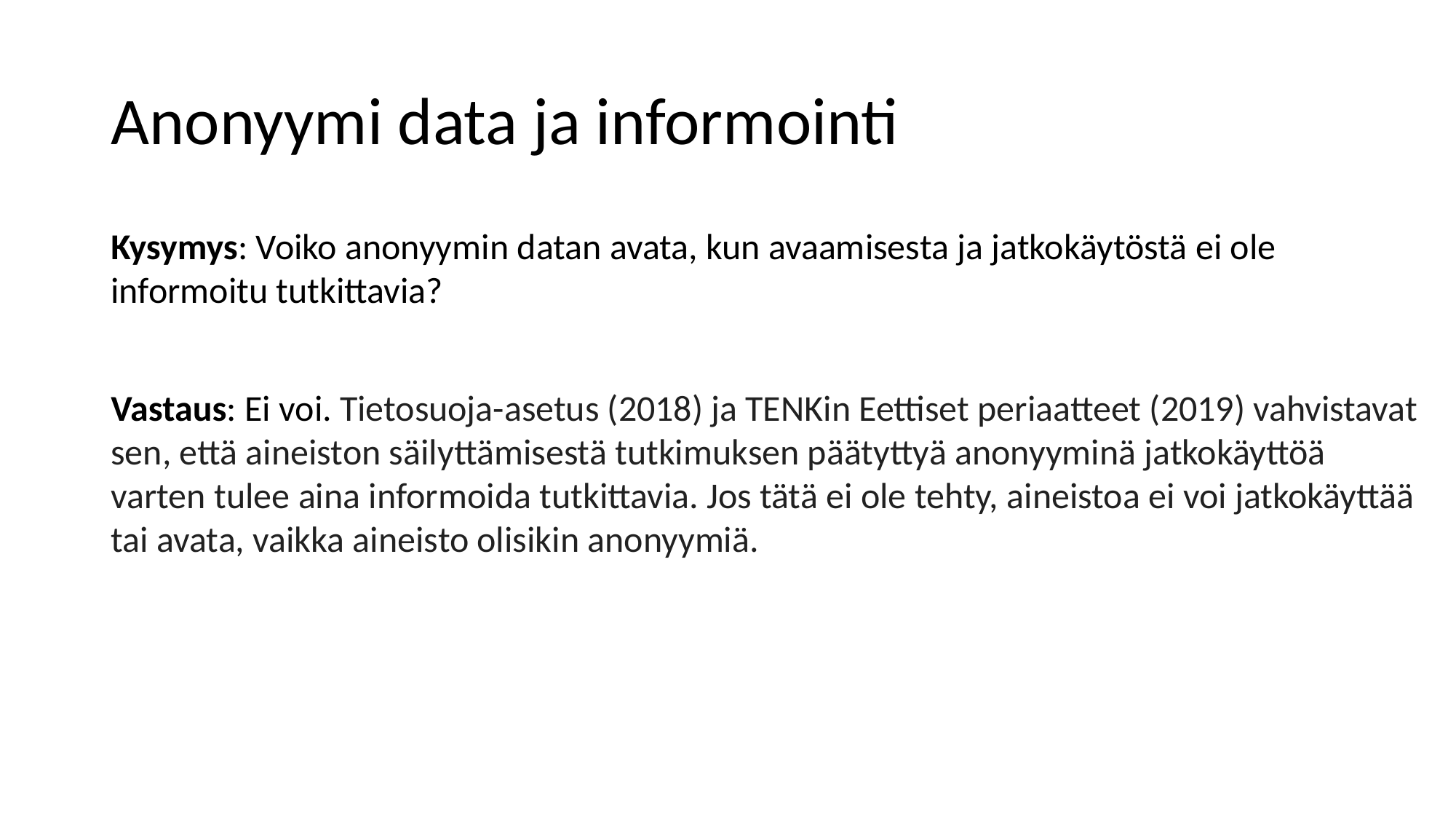

# Anonyymi data ja informointi
Kysymys: Voiko anonyymin datan avata, kun avaamisesta ja jatkokäytöstä ei ole informoitu tutkittavia?

Vastaus: Ei voi. Tietosuoja-asetus (2018) ja TENKin Eettiset periaatteet (2019) vahvistavat sen, että aineiston säilyttämisestä tutkimuksen päätyttyä anonyyminä jatkokäyttöä varten tulee aina informoida tutkittavia. Jos tätä ei ole tehty, aineistoa ei voi jatkokäyttää tai avata, vaikka aineisto olisikin anonyymiä.